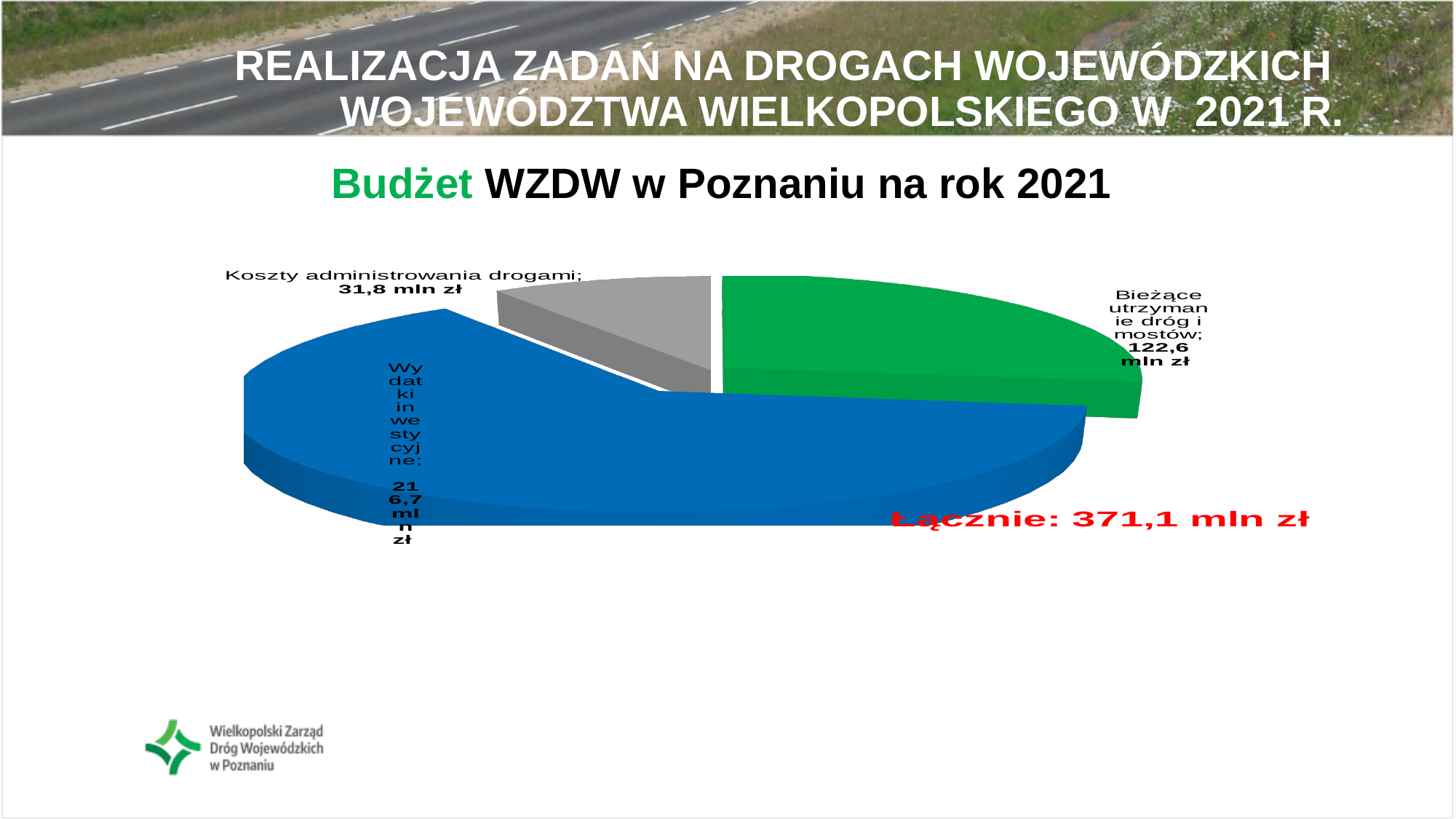

# Realizacja zadań na drogach wojewódzkich Województwa Wielkopolskiego w  2021 r.
Budżet WZDW w Poznaniu na rok 2021

[unsupported chart]